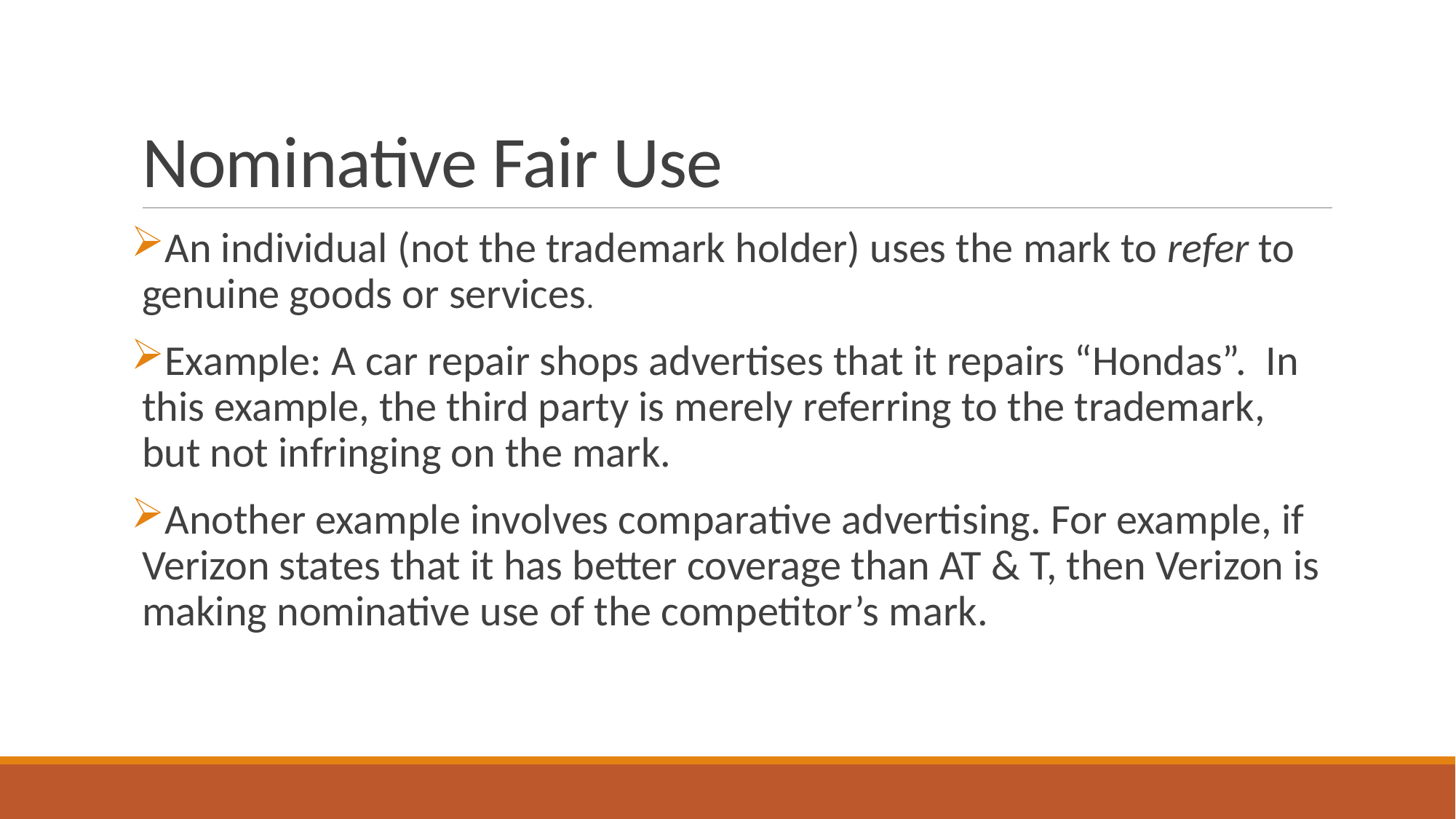

# Nominative Fair Use
An individual (not the trademark holder) uses the mark to refer to genuine goods or services.
Example: A car repair shops advertises that it repairs “Hondas”.  In this example, the third party is merely referring to the trademark, but not infringing on the mark.
Another example involves comparative advertising. For example, if Verizon states that it has better coverage than AT & T, then Verizon is making nominative use of the competitor’s mark.